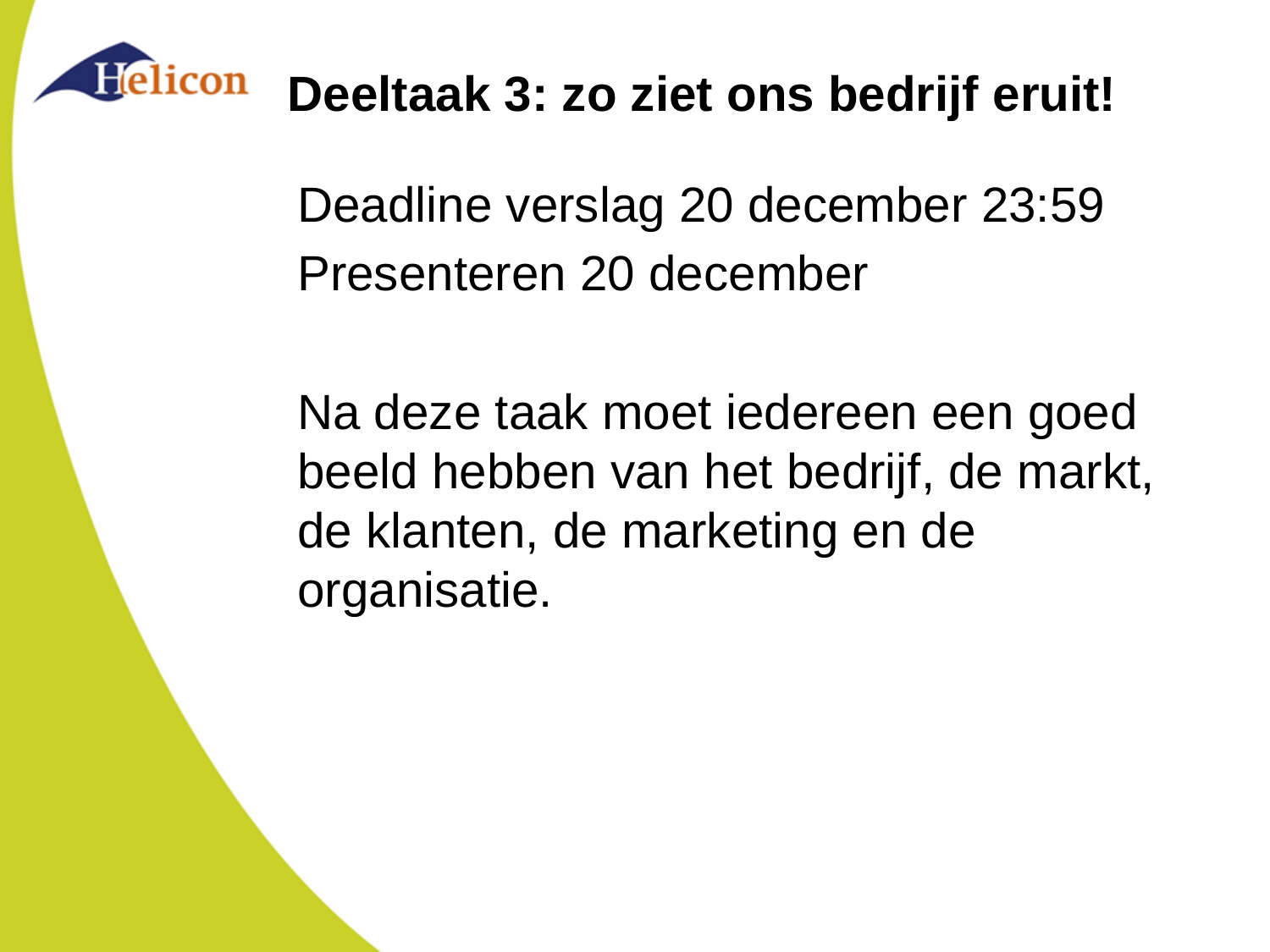

# Deeltaak 3: zo ziet ons bedrijf eruit!
Deadline verslag 20 december 23:59
Presenteren 20 december

Na deze taak moet iedereen een goed beeld hebben van het bedrijf, de markt, de klanten, de marketing en de organisatie.